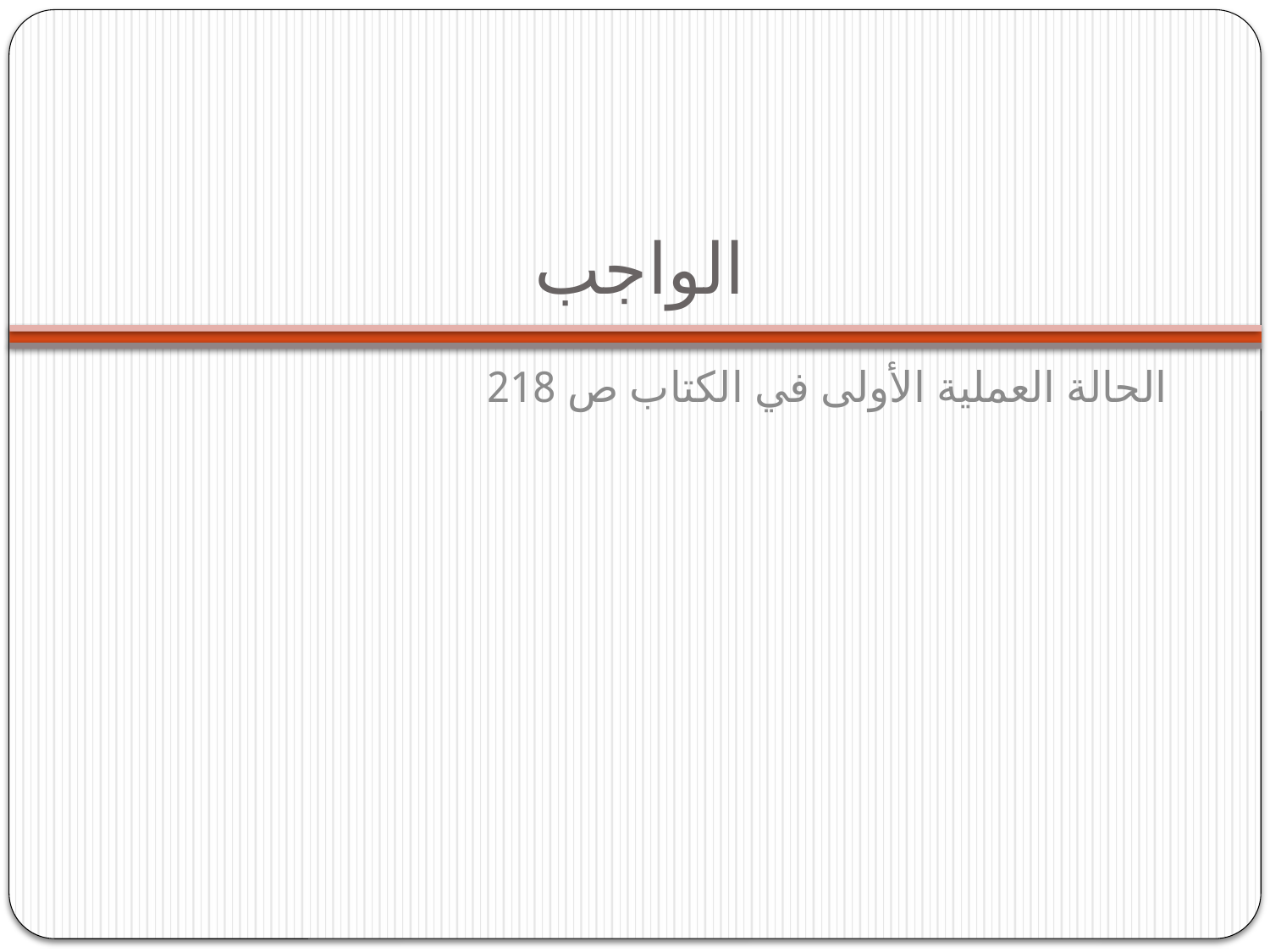

# الواجب
الحالة العملية الأولى في الكتاب ص 218